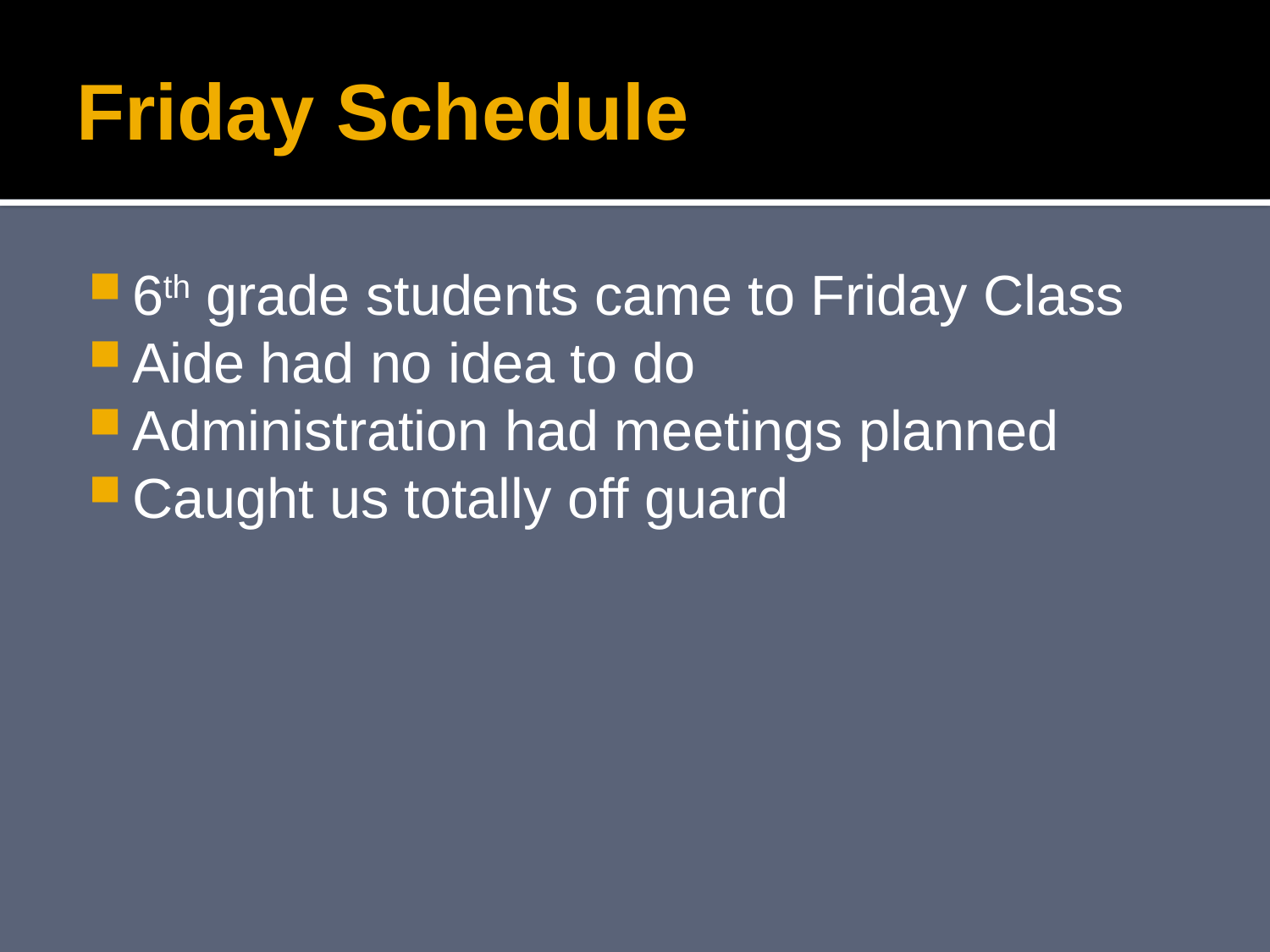

# Friday Schedule
6th grade students came to Friday Class
Aide had no idea to do
Administration had meetings planned
Caught us totally off guard